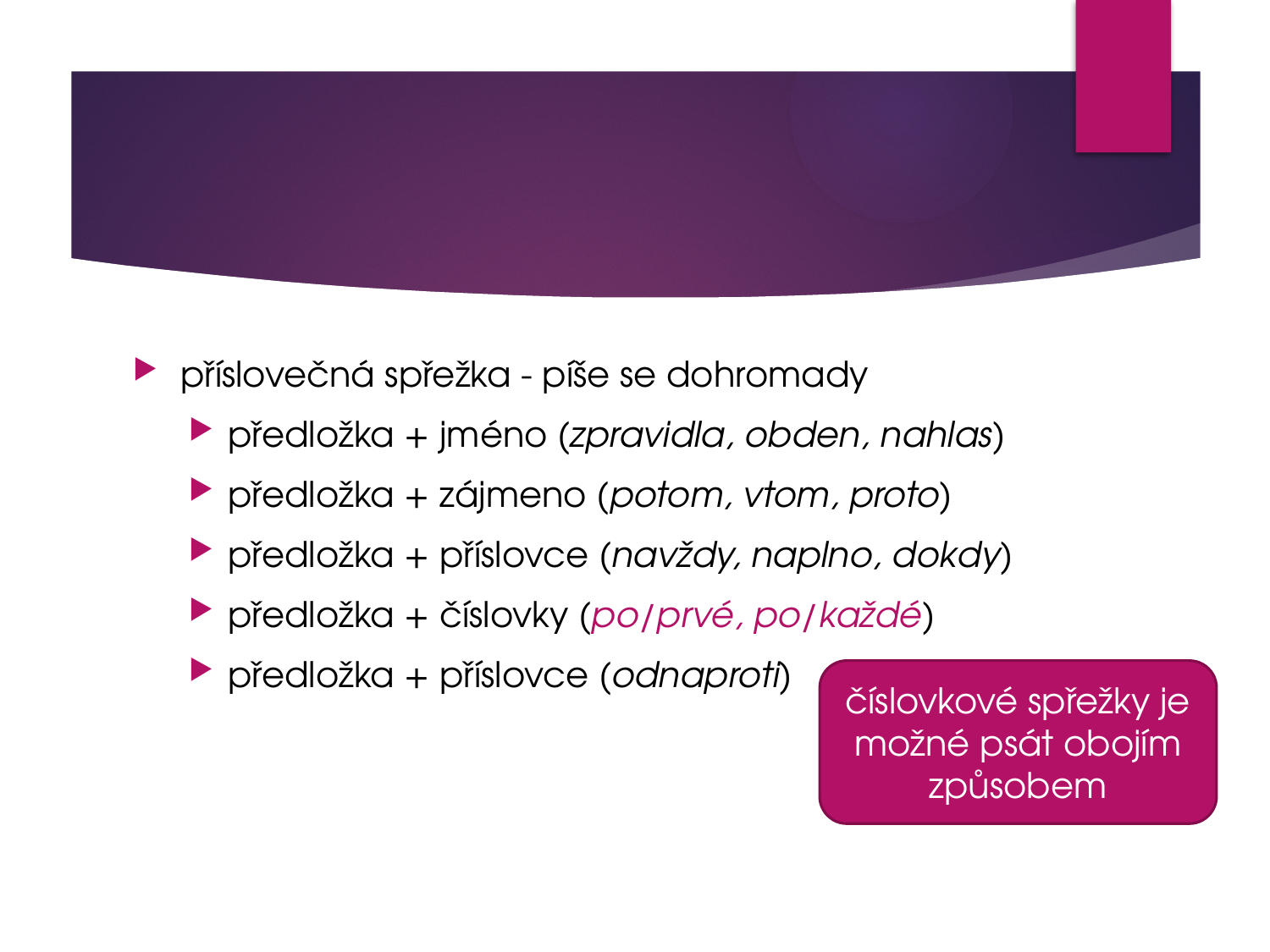

#
příslovečná spřežka - píše se dohromady
předložka + jméno (zpravidla, obden, nahlas)
předložka + zájmeno (potom, vtom, proto)
předložka + příslovce (navždy, naplno, dokdy)
předložka + číslovky (po/prvé, po/každé)
předložka + příslovce (odnaproti)

číslovkové spřežky je možné psát obojím způsobem